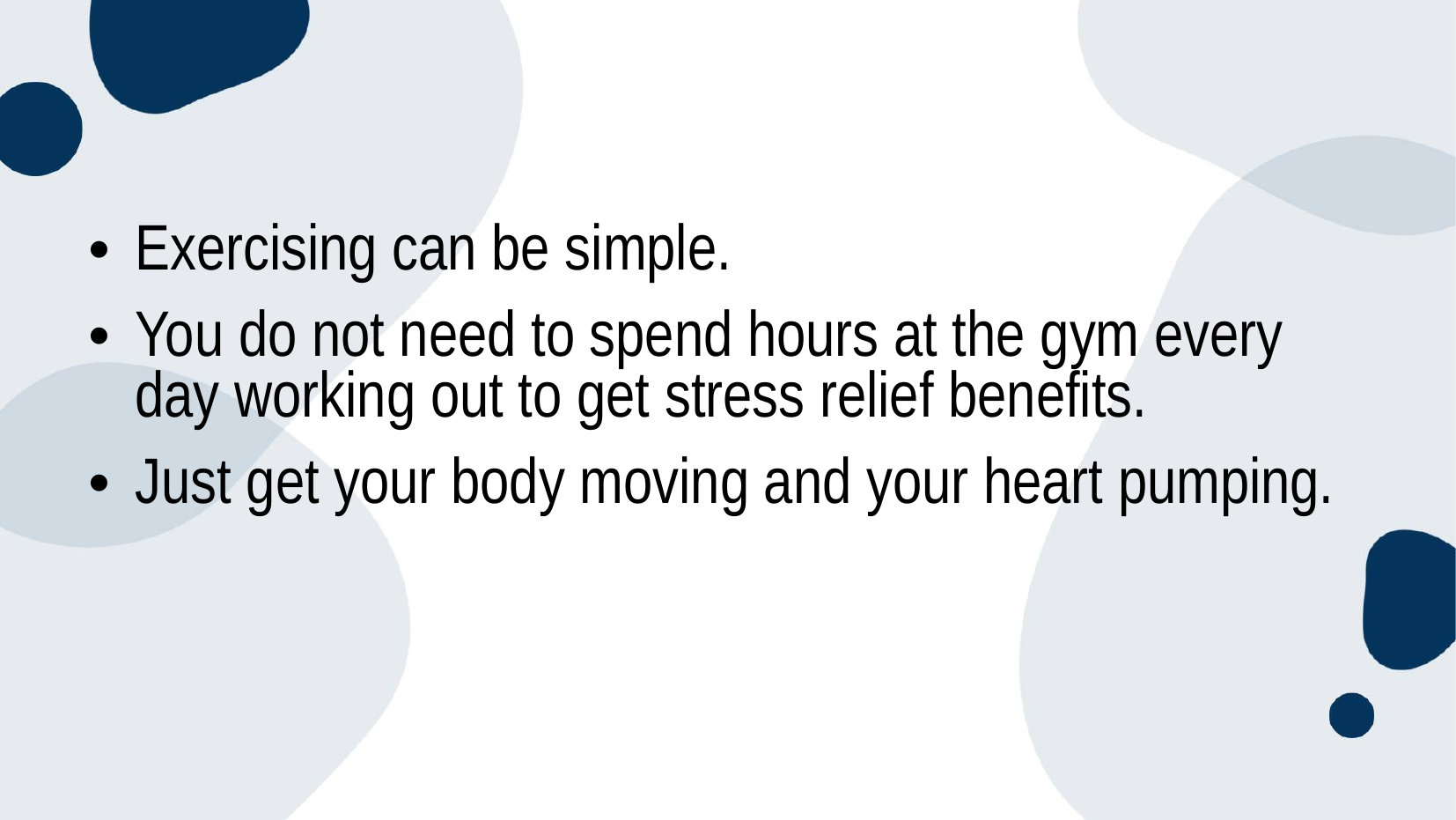

Exercising can be simple.
You do not need to spend hours at the gym every day working out to get stress relief benefits.
Just get your body moving and your heart pumping.